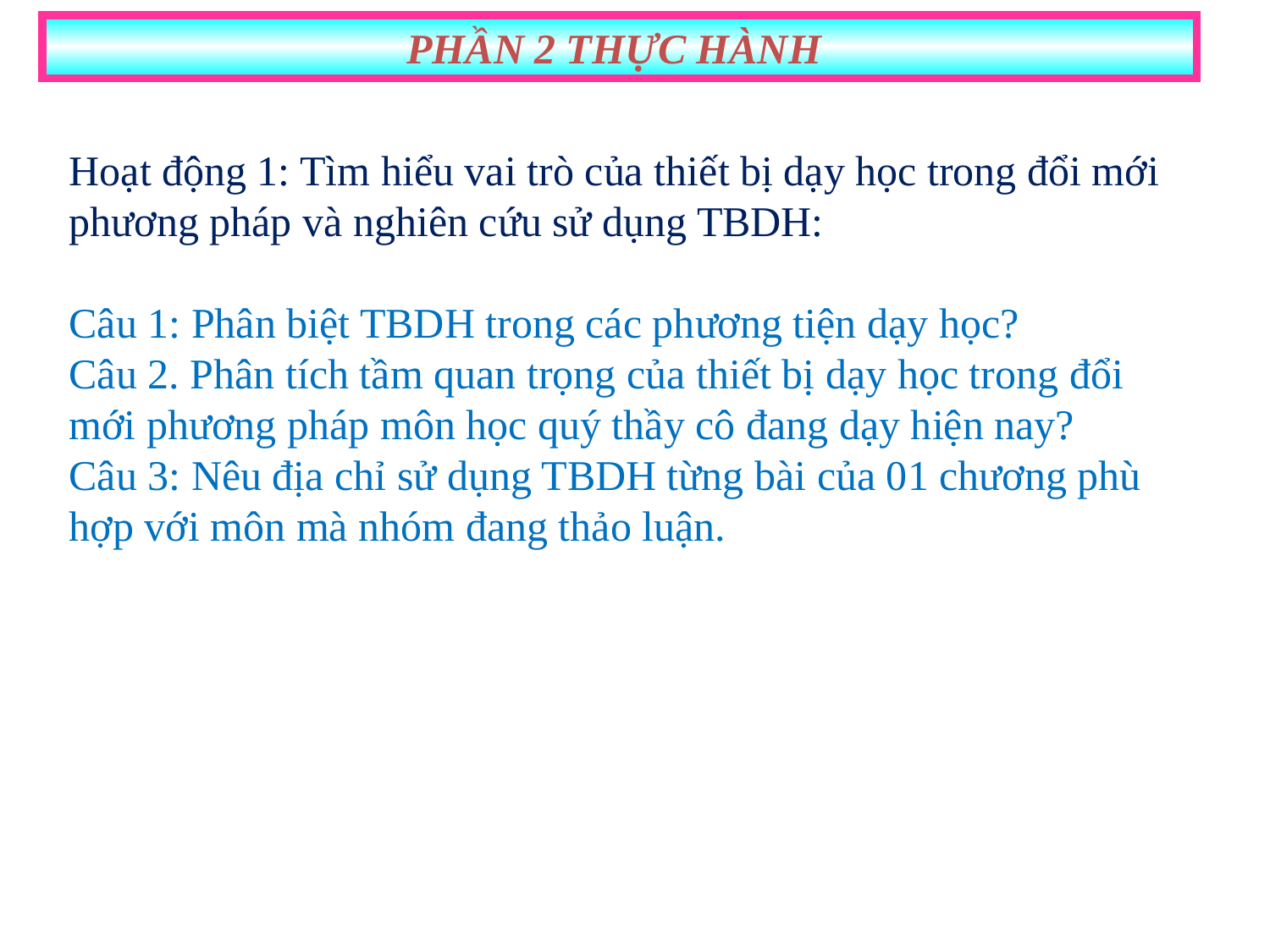

PHẦN 2 THỰC HÀNH
Hoạt động 1: Tìm hiểu vai trò của thiết bị dạy học trong đổi mới phương pháp và nghiên cứu sử dụng TBDH:

Câu 1: Phân biệt TBDH trong các phương tiện dạy học?
Câu 2. Phân tích tầm quan trọng của thiết bị dạy học trong đổi mới phương pháp môn học quý thầy cô đang dạy hiện nay?
Câu 3: Nêu địa chỉ sử dụng TBDH từng bài của 01 chương phù hợp với môn mà nhóm đang thảo luận.